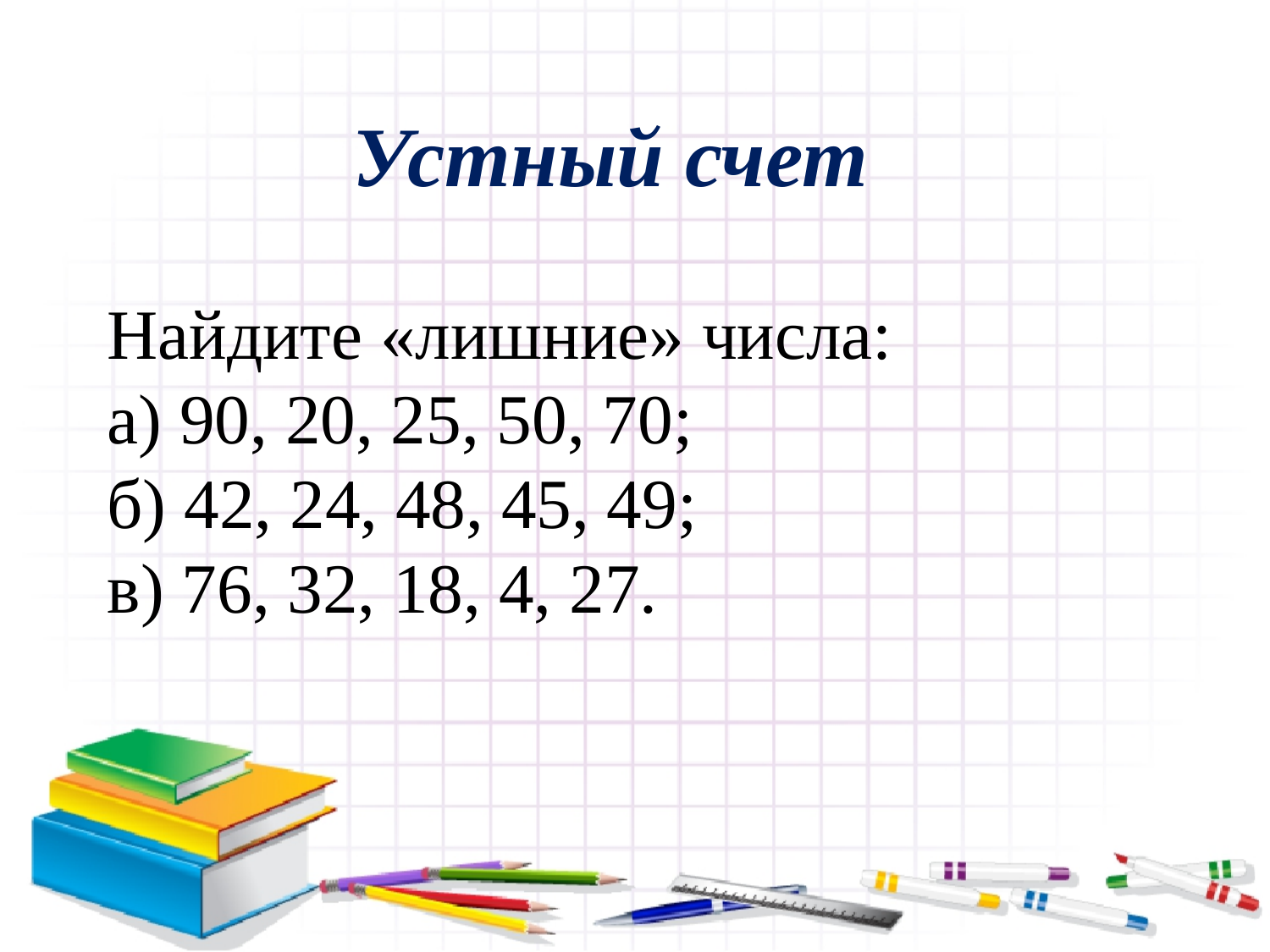

Устный счет

Найдите «лишние» числа:
а) 90, 20, 25, 50, 70;
б) 42, 24, 48, 45, 49;
в) 76, 32, 18, 4, 27.